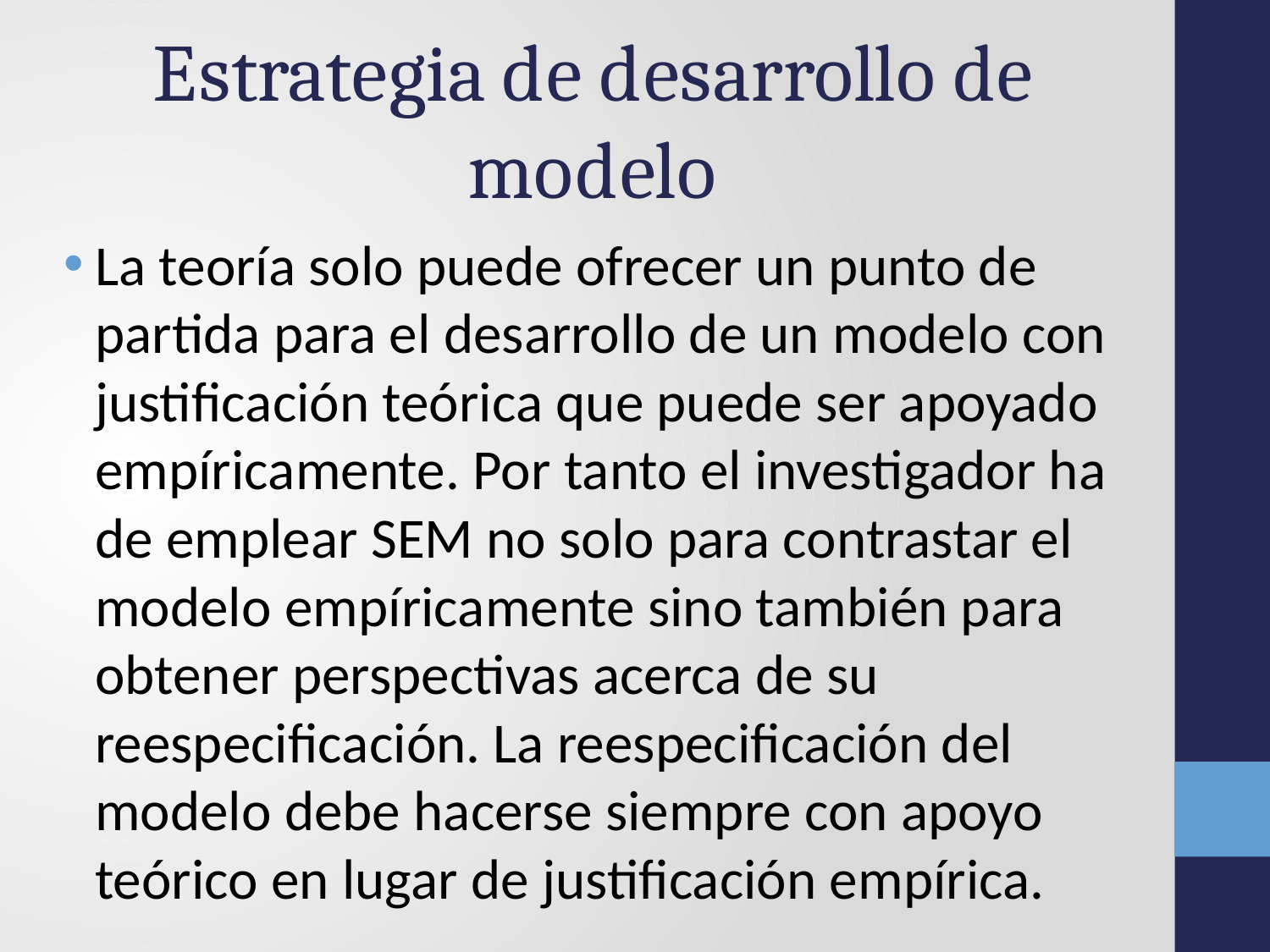

# Estrategia de desarrollo de modelo
La teoría solo puede ofrecer un punto de partida para el desarrollo de un modelo con justificación teórica que puede ser apoyado empíricamente. Por tanto el investigador ha de emplear SEM no solo para contrastar el modelo empíricamente sino también para obtener perspectivas acerca de su reespecificación. La reespecificación del modelo debe hacerse siempre con apoyo teórico en lugar de justificación empírica.